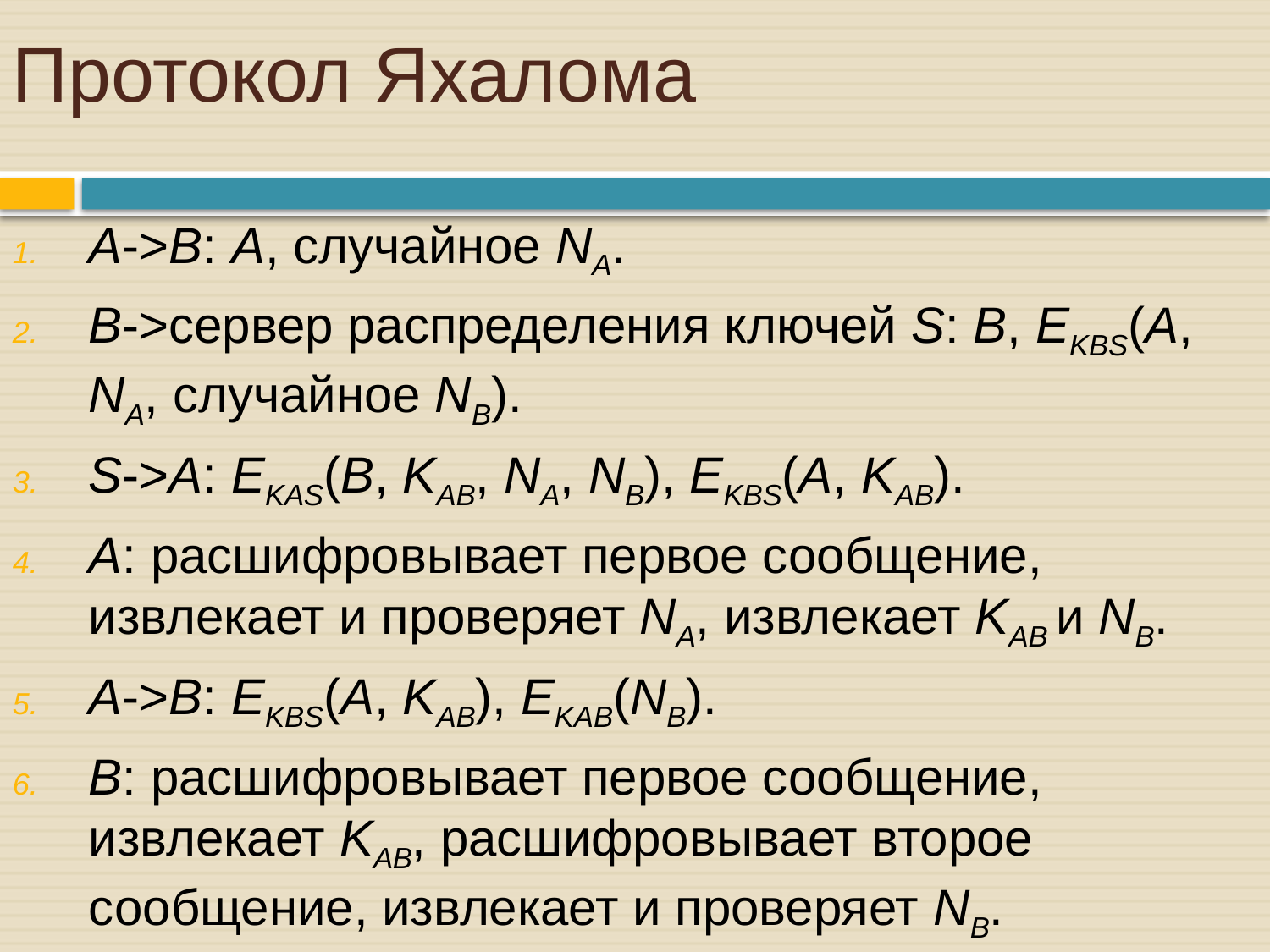

# Протокол Яхалома
A->B: A, случайное NA.
B->сервер распределения ключей S: B, EKBS(A, NA, случайное NB).
S->A: EKAS(B, KAB, NA, NB), EKBS(A, KAB).
A: расшифровывает первое сообщение, извлекает и проверяет NA, извлекает KAB и NB.
A->B: EKBS(A, KAB), EKAB(NB).
B: расшифровывает первое сообщение, извлекает KAB, расшифровывает второе сообщение, извлекает и проверяет NB.